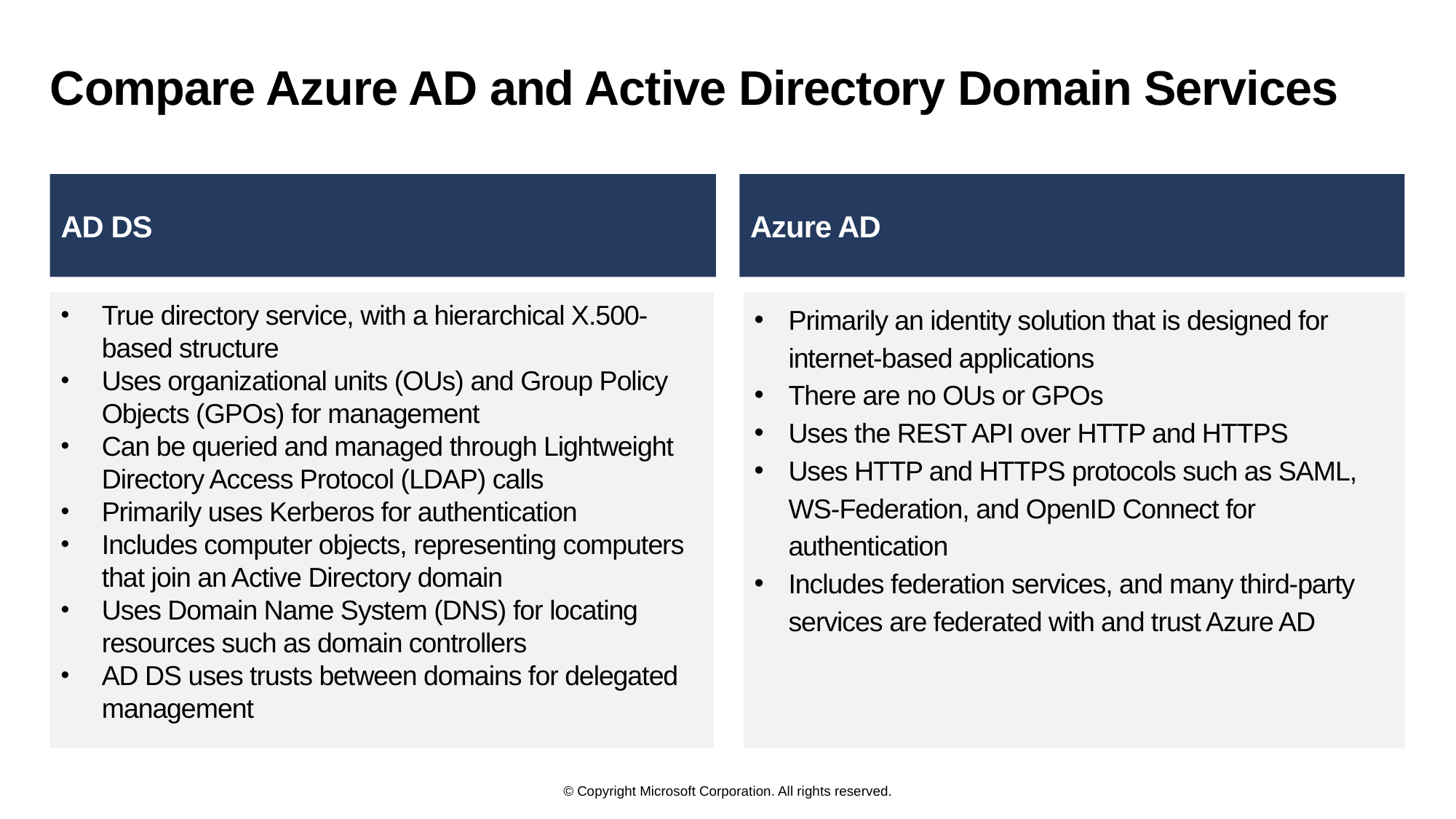

# Compare Azure AD and Active Directory Domain Services
AD DS
Azure AD
Primarily an identity solution that is designed for internet-based applications
There are no OUs or GPOs
Uses the REST API over HTTP and HTTPS
Uses HTTP and HTTPS protocols such as SAML, WS-Federation, and OpenID Connect for authentication
Includes federation services, and many third-party services are federated with and trust Azure AD
True directory service, with a hierarchical X.500-based structure
Uses organizational units (OUs) and Group Policy Objects (GPOs) for management
Can be queried and managed through Lightweight Directory Access Protocol (LDAP) calls
Primarily uses Kerberos for authentication
Includes computer objects, representing computers that join an Active Directory domain
Uses Domain Name System (DNS) for locating resources such as domain controllers
AD DS uses trusts between domains for delegated management